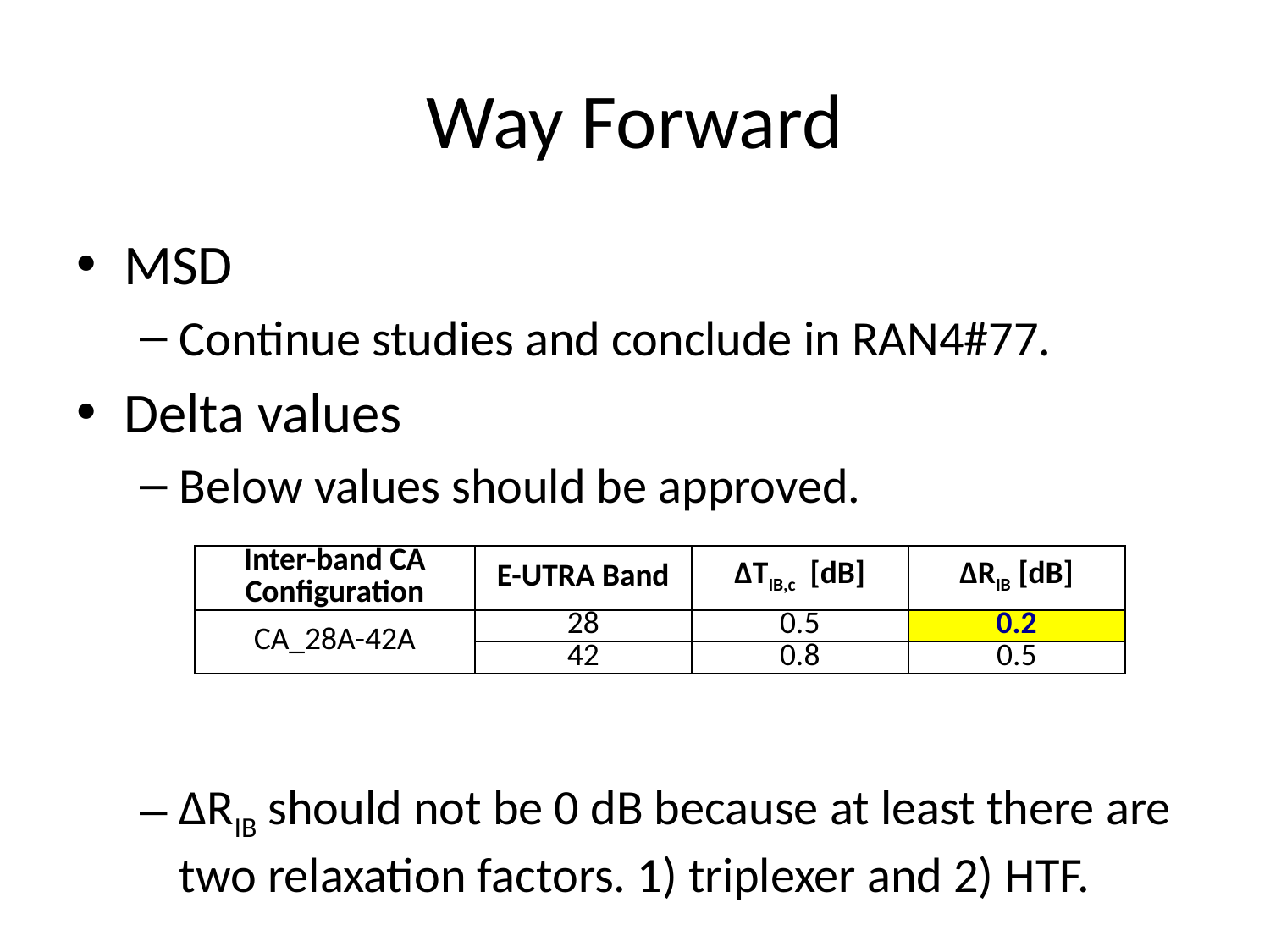

# Way Forward
MSD
Continue studies and conclude in RAN4#77.
Delta values
Below values should be approved.

ΔRIB should not be 0 dB because at least there are two relaxation factors. 1) triplexer and 2) HTF.

| Inter-band CA Configuration | E-UTRA Band | ΔTIB,c [dB] | ΔRIB [dB] |
| --- | --- | --- | --- |
| CA\_28A-42A | 28 | 0.5 | 0.2 |
|  | 42 | 0.8 | 0.5 |